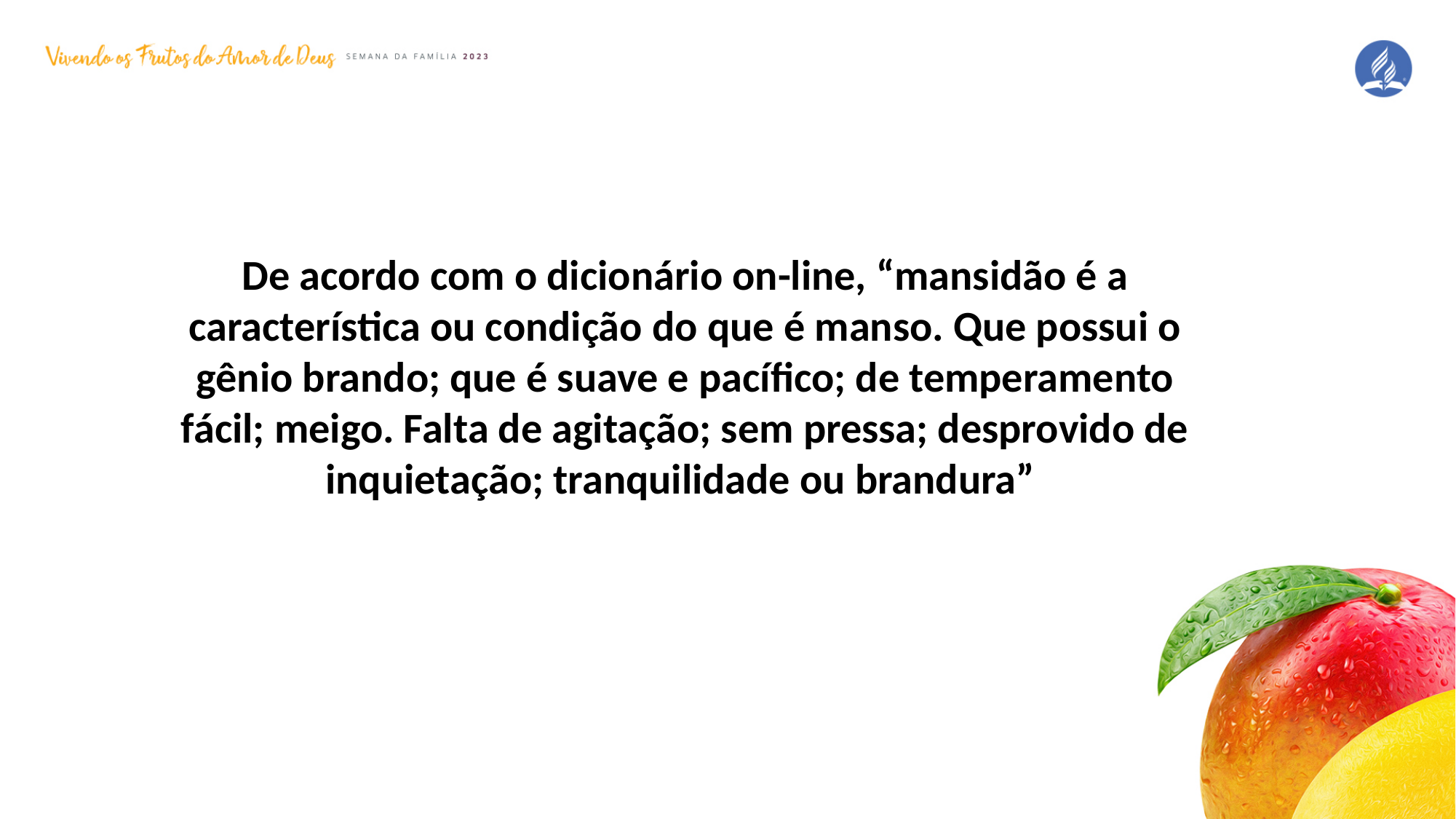

De acordo com o dicionário on-line, “mansidão é a característica ou condição do que é manso. Que possui o gênio brando; que é suave e pacífico; de temperamento fácil; meigo. Falta de agitação; sem pressa; desprovido de inquietação; tranquilidade ou brandura”